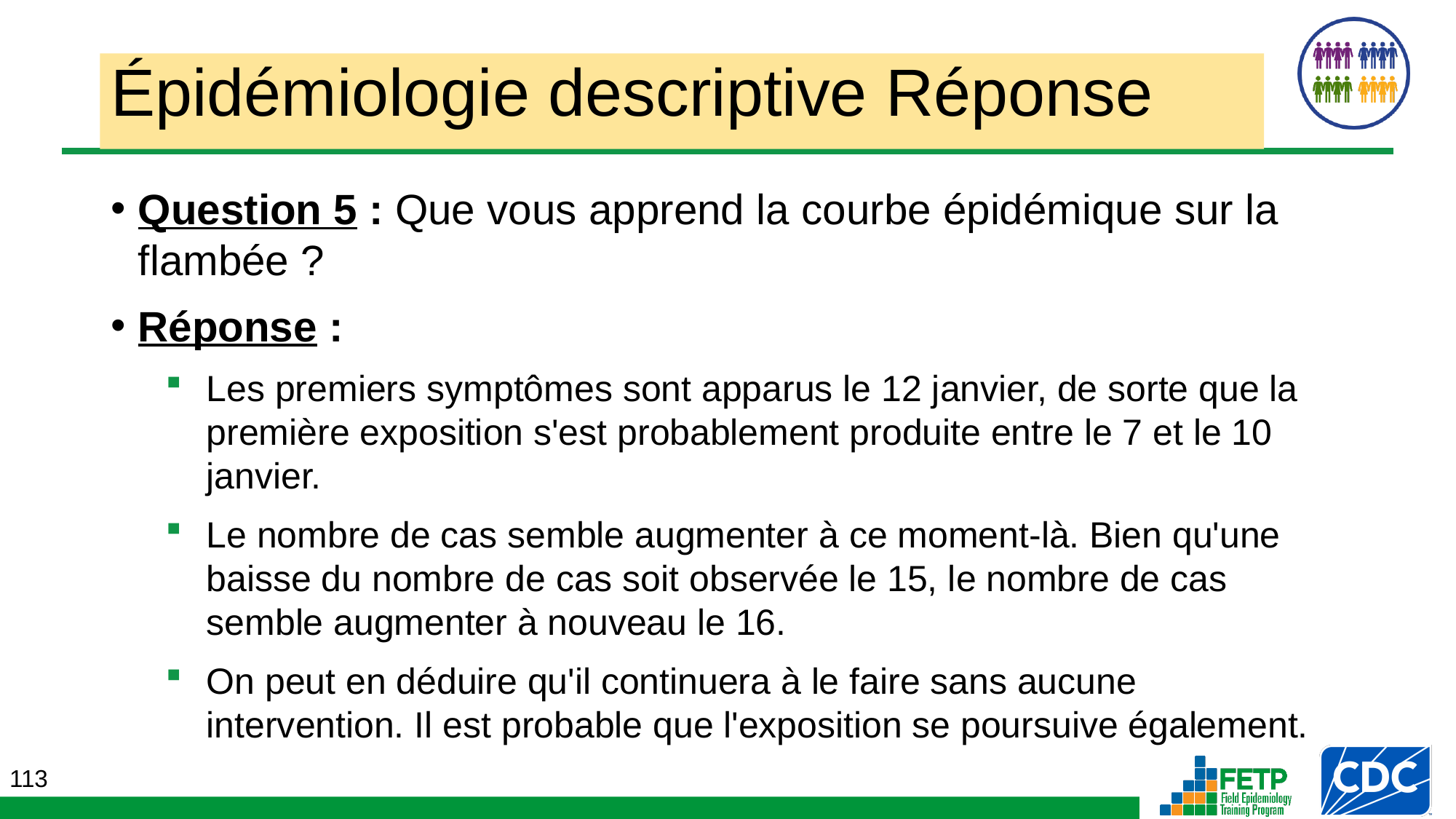

Épidémiologie descriptive Réponse

Question 5 : Que vous apprend la courbe épidémique sur la flambée ?
Réponse :
Les premiers symptômes sont apparus le 12 janvier, de sorte que la première exposition s'est probablement produite entre le 7 et le 10 janvier.
Le nombre de cas semble augmenter à ce moment-là. Bien qu'une baisse du nombre de cas soit observée le 15, le nombre de cas semble augmenter à nouveau le 16.
On peut en déduire qu'il continuera à le faire sans aucune intervention. Il est probable que l'exposition se poursuive également.